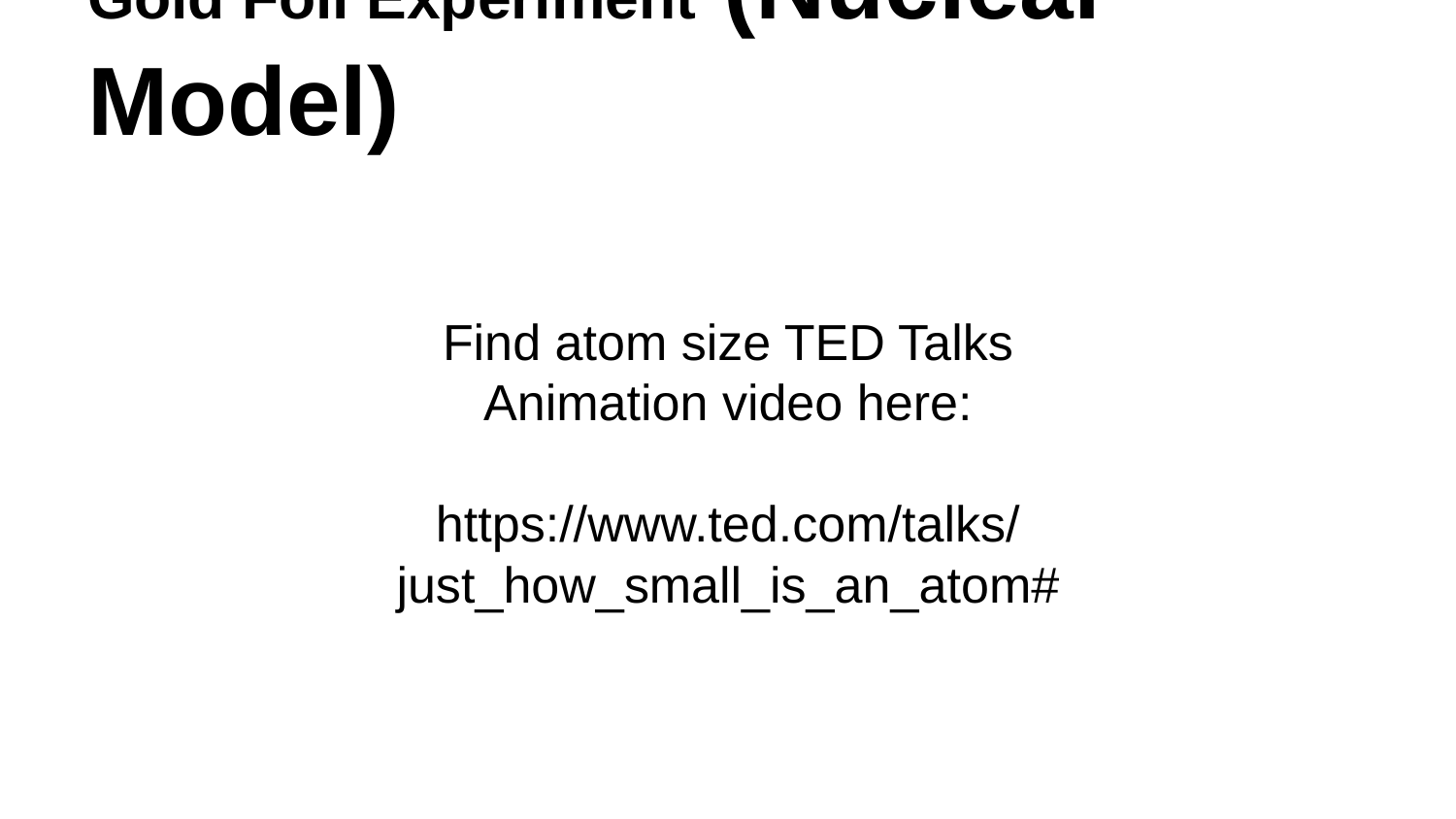

# Gold Foil Experiment (Nuclear Model)
Find atom size TED Talks Animation video here:

https://www.ted.com/talks/just_how_small_is_an_atom#